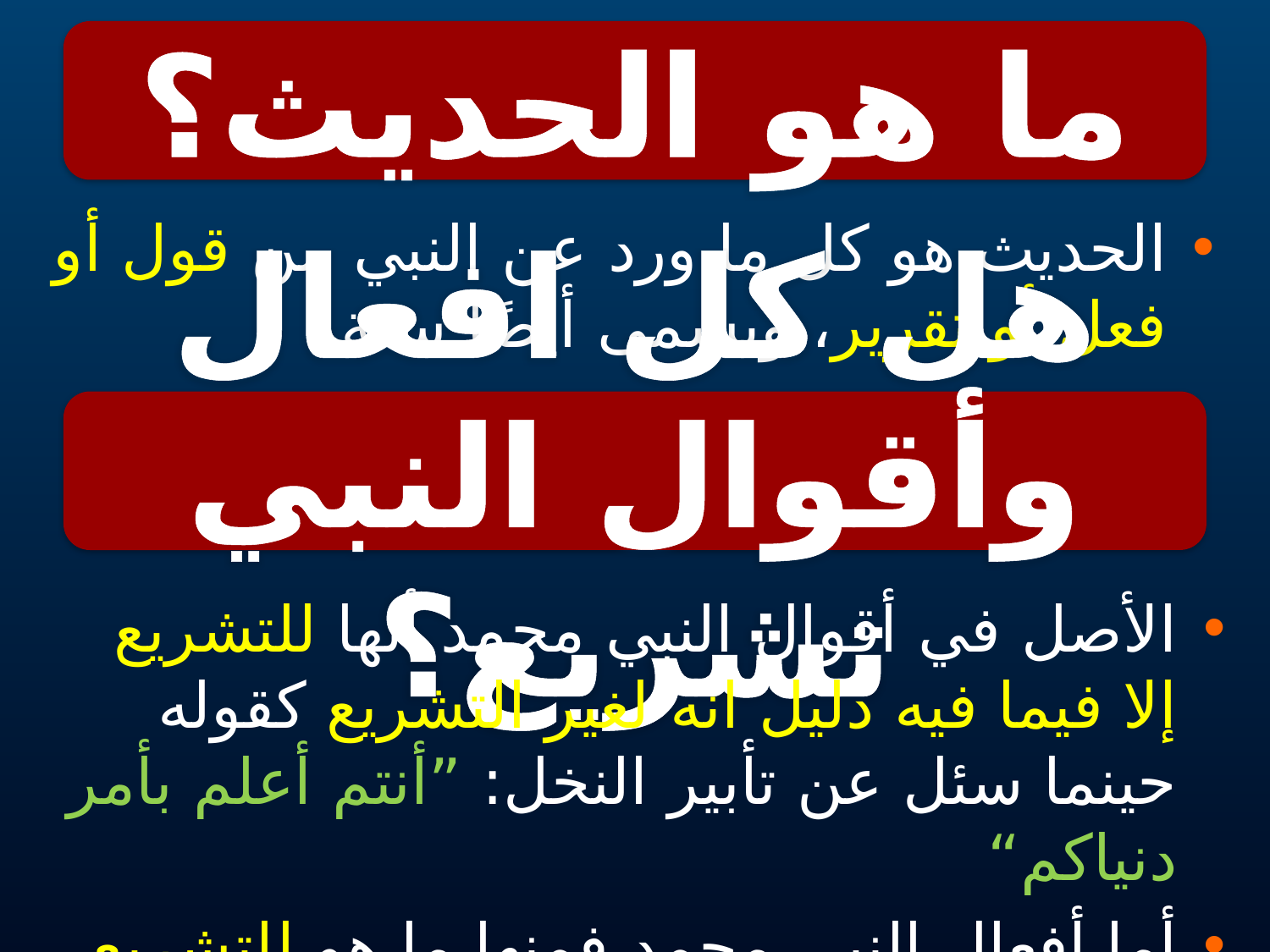

ما هو الحديث؟
#
الحديث هو كل ما ورد عن النبي من قول أو فعل أو تقرير، ويسمى أيضًا سنة

هل كل افعال وأقوال النبي تشريع؟
الأصل في أقوال النبي محمد أنها للتشريع إلا فيما فيه دليل انه لغير التشريع كقوله حينما سئل عن تأبير النخل: ”أنتم أعلم بأمر دنياكم“
أما أفعال النبي محمد فمنها ما هو للتشريع ومنها ما هو من العادات التي تُفعل بمقتضى البشرية